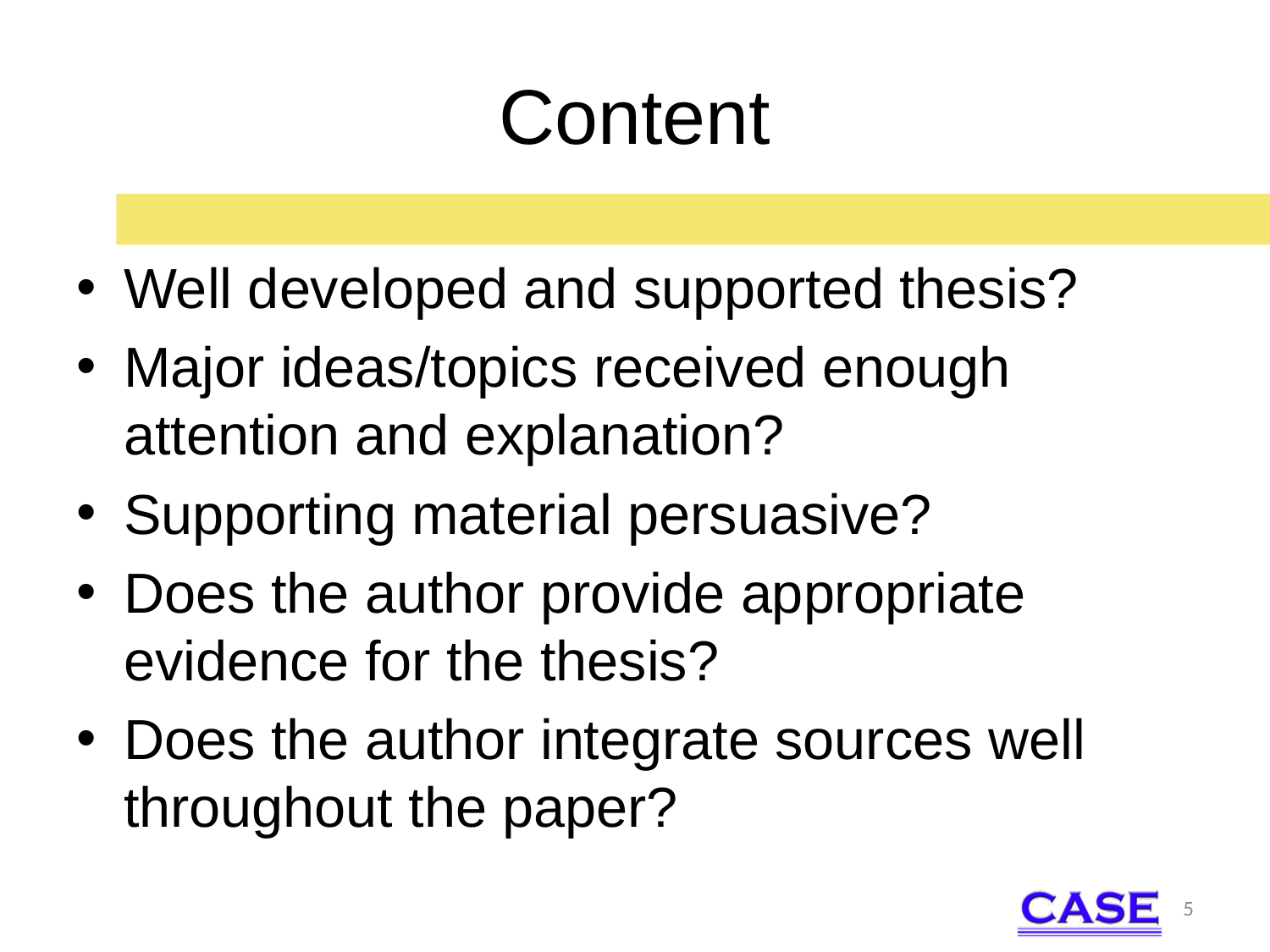

# Content
Well developed and supported thesis?
Major ideas/topics received enough attention and explanation?
Supporting material persuasive?
Does the author provide appropriate evidence for the thesis?
Does the author integrate sources well throughout the paper?
5